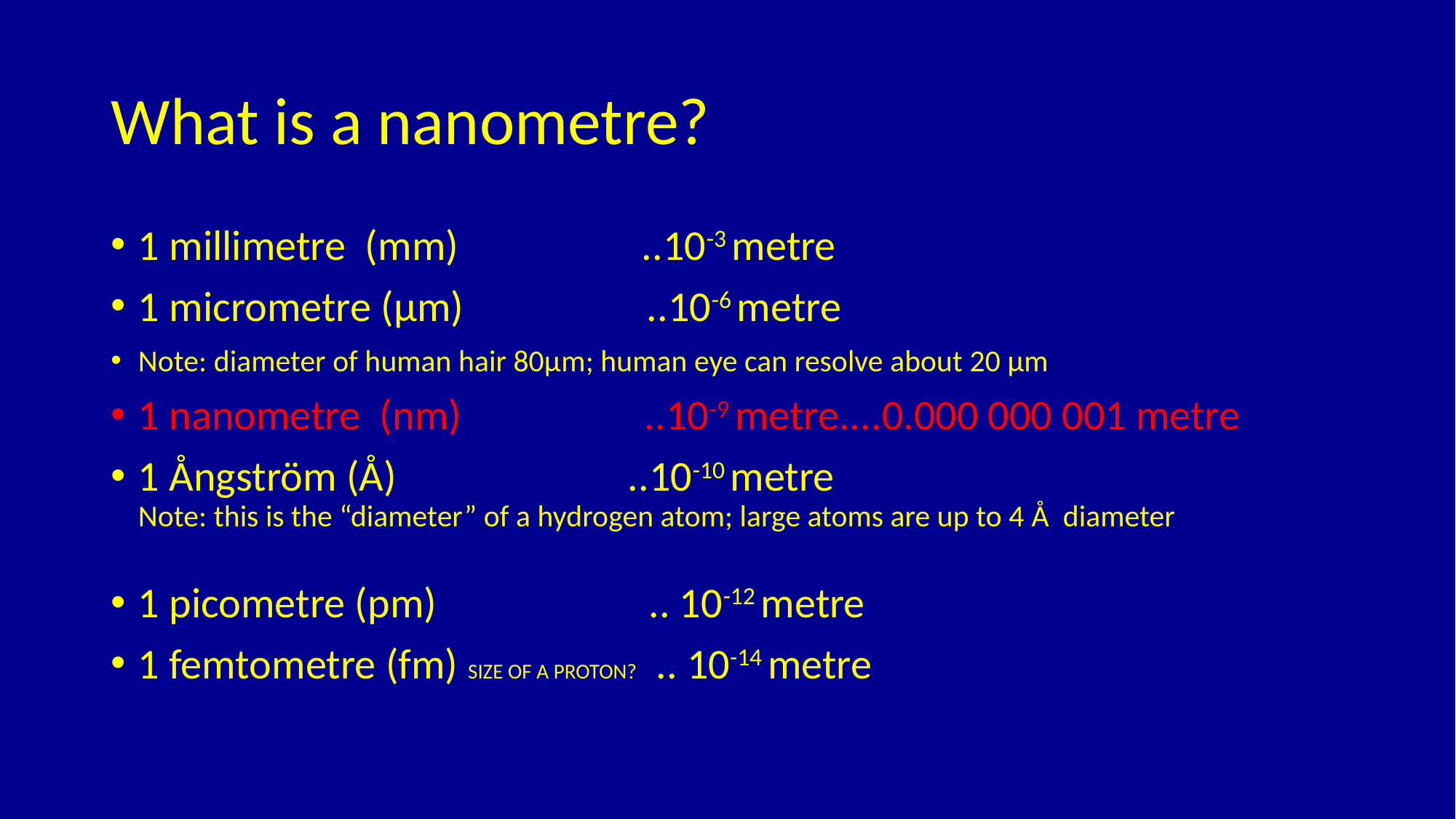

# What is a nanometre?
1 millimetre  (mm)                   ..10-3 metre
1 micrometre (µm)                   ..10-6 metre
Note: diameter of human hair 80µm; human eye can resolve about 20 µm
1 nanometre  (nm)                   ..10-9 metre....0.000 000 001 metre
1 Ångström (Å)                        ..10-10 metre
Note: this is the “diameter” of a hydrogen atom; large atoms are up to 4 Å  diameter
1 picometre (pm)                      .. 10-12 metre
1 femtometre (fm) SIZE OF A PROTON?    .. 10-14 metre